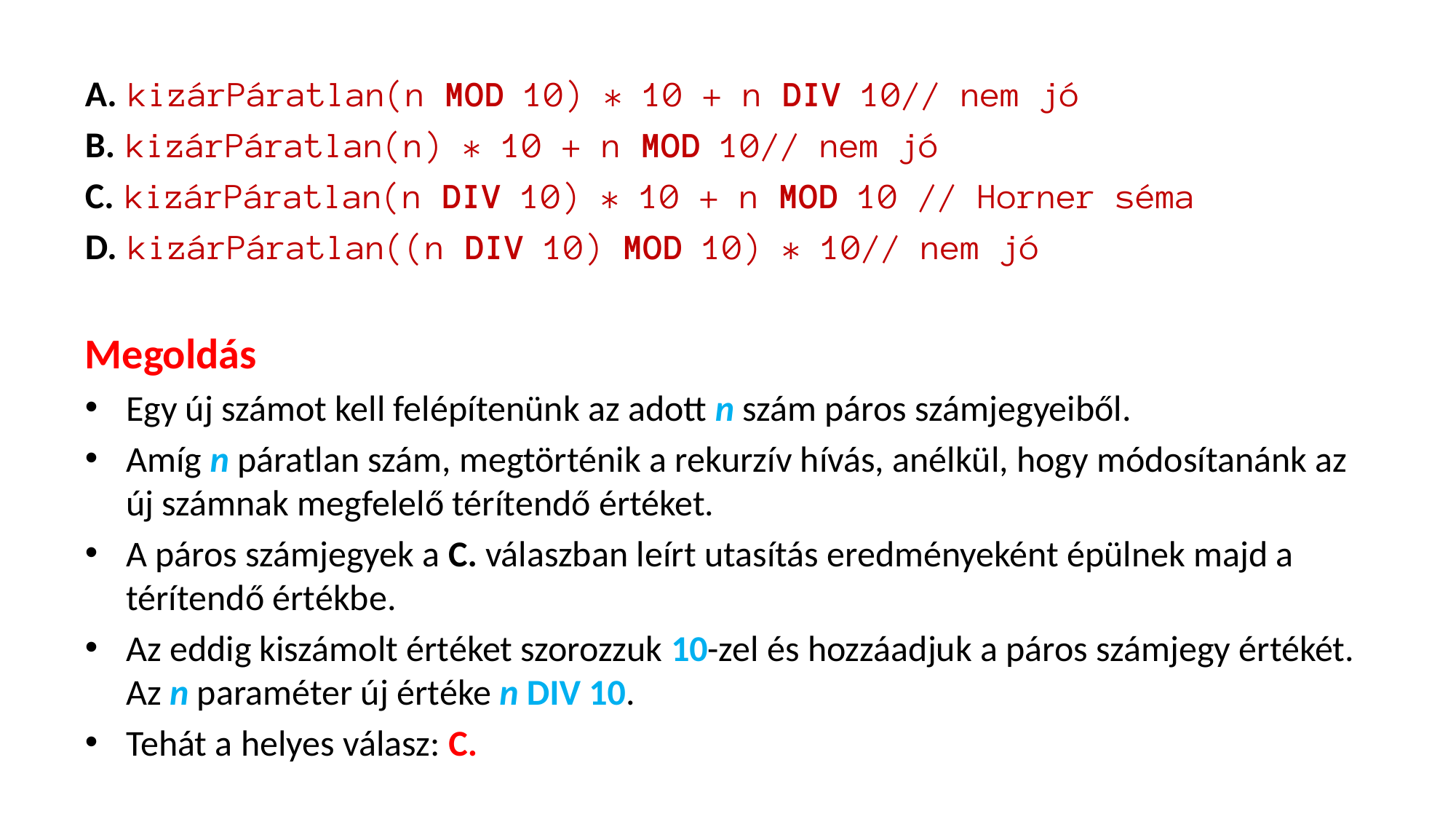

A. kizárPáratlan(n MOD 10) * 10 + n DIV 10// nem jó
B. kizárPáratlan(n) * 10 + n MOD 10// nem jó
C. kizárPáratlan(n DIV 10) * 10 + n MOD 10 // Horner séma
D. kizárPáratlan((n DIV 10) MOD 10) * 10// nem jó

Megoldás
Egy új számot kell felépítenünk az adott n szám páros szám­jegyeiből.
Amíg n páratlan szám, megtörténik a rekurzív hívás, anélkül, hogy módosítanánk az új számnak megfelelő térítendő értéket.
A páros számjegyek a C. válaszban leírt utasítás eredményeként épülnek majd a térítendő értékbe.
Az eddig kiszámolt értéket szorozzuk 10-zel és hozzáadjuk a páros számjegy értékét. Az n paraméter új értéke n DIV 10.
Tehát a helyes válasz: C.